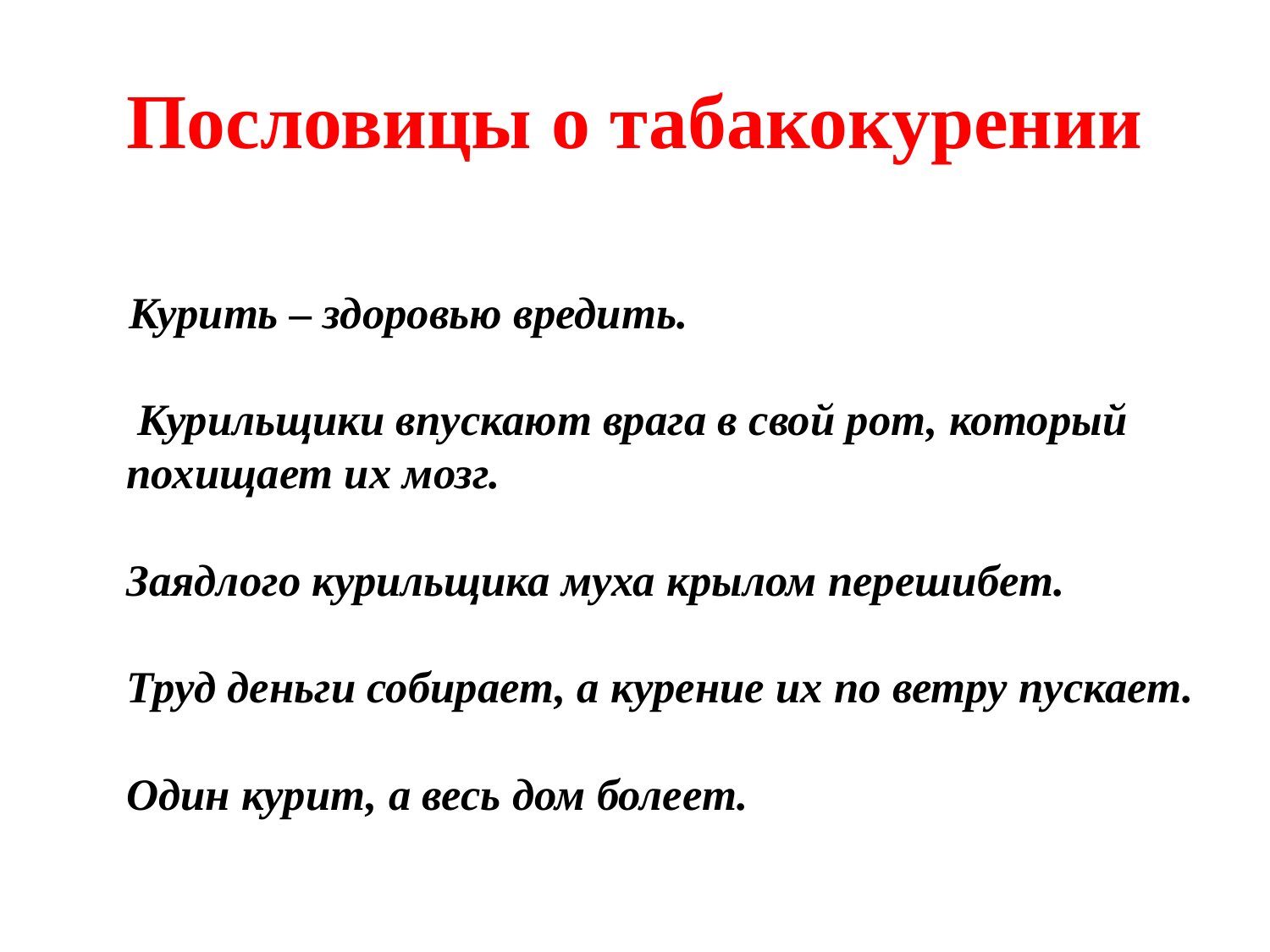

# Пословицы о табакокурении
Курить – здоровью вредить.
 
 Курильщики впускают врага в свой рот, который похищает их мозг.
  
Заядлого курильщика муха крылом перешибет.
 
Труд деньги собирает, а курение их по ветру пускает.
 
Один курит, а весь дом болеет.